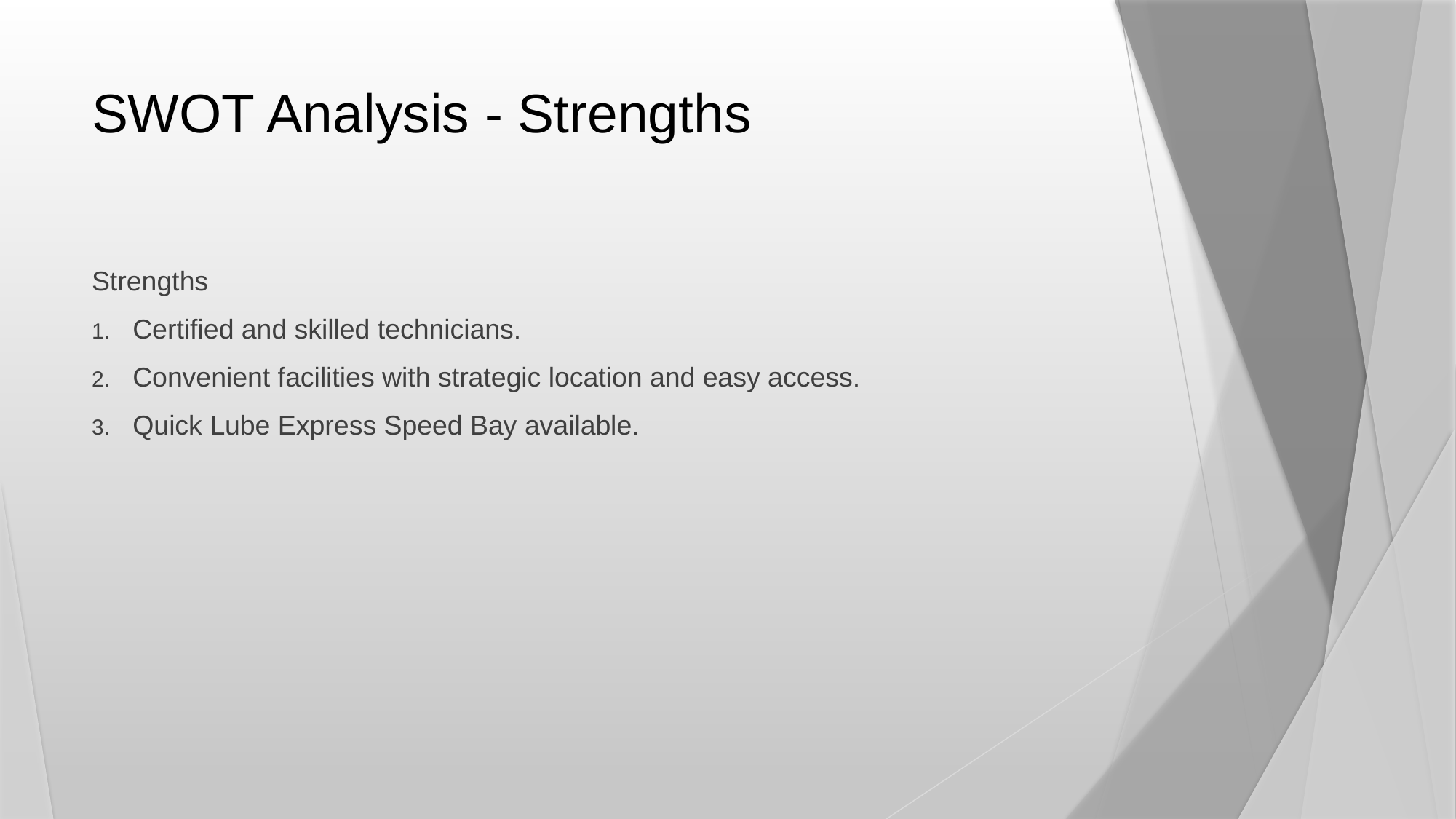

# SWOT Analysis - Strengths
Strengths
Certified and skilled technicians.
Convenient facilities with strategic location and easy access.
Quick Lube Express Speed Bay available.